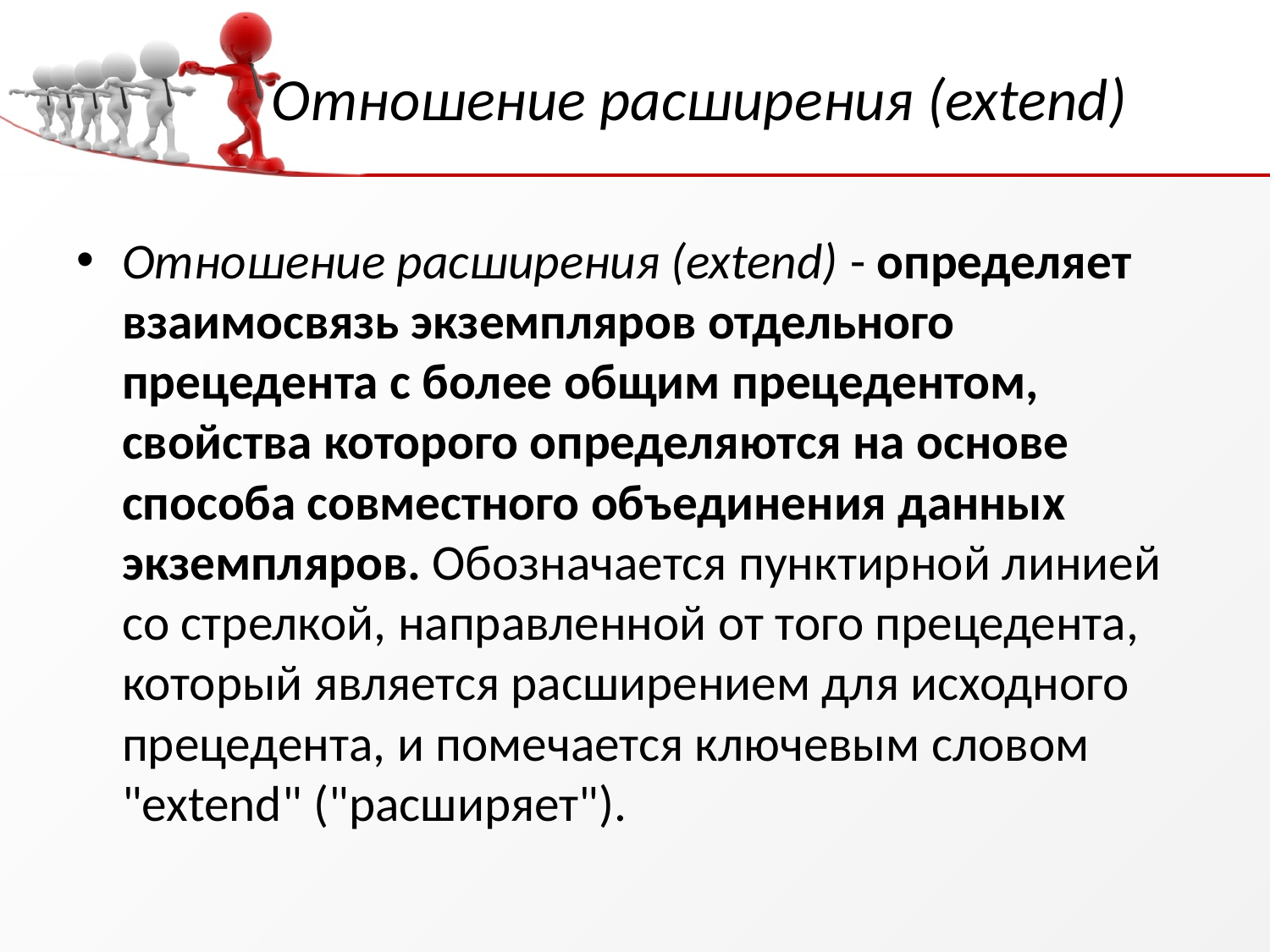

# Отношение расширения (extend)
Отношение расширения (extend) - определяет взаимосвязь экземпляров отдельного прецедента с более общим прецедентом, свойства которого определяются на основе способа совместного объединения данных экземпляров. Обозначается пунктирной линией со стрелкой, направленной от того прецедента, который является расширением для исходного прецедента, и помечается ключевым словом "extend" ("расширяет").